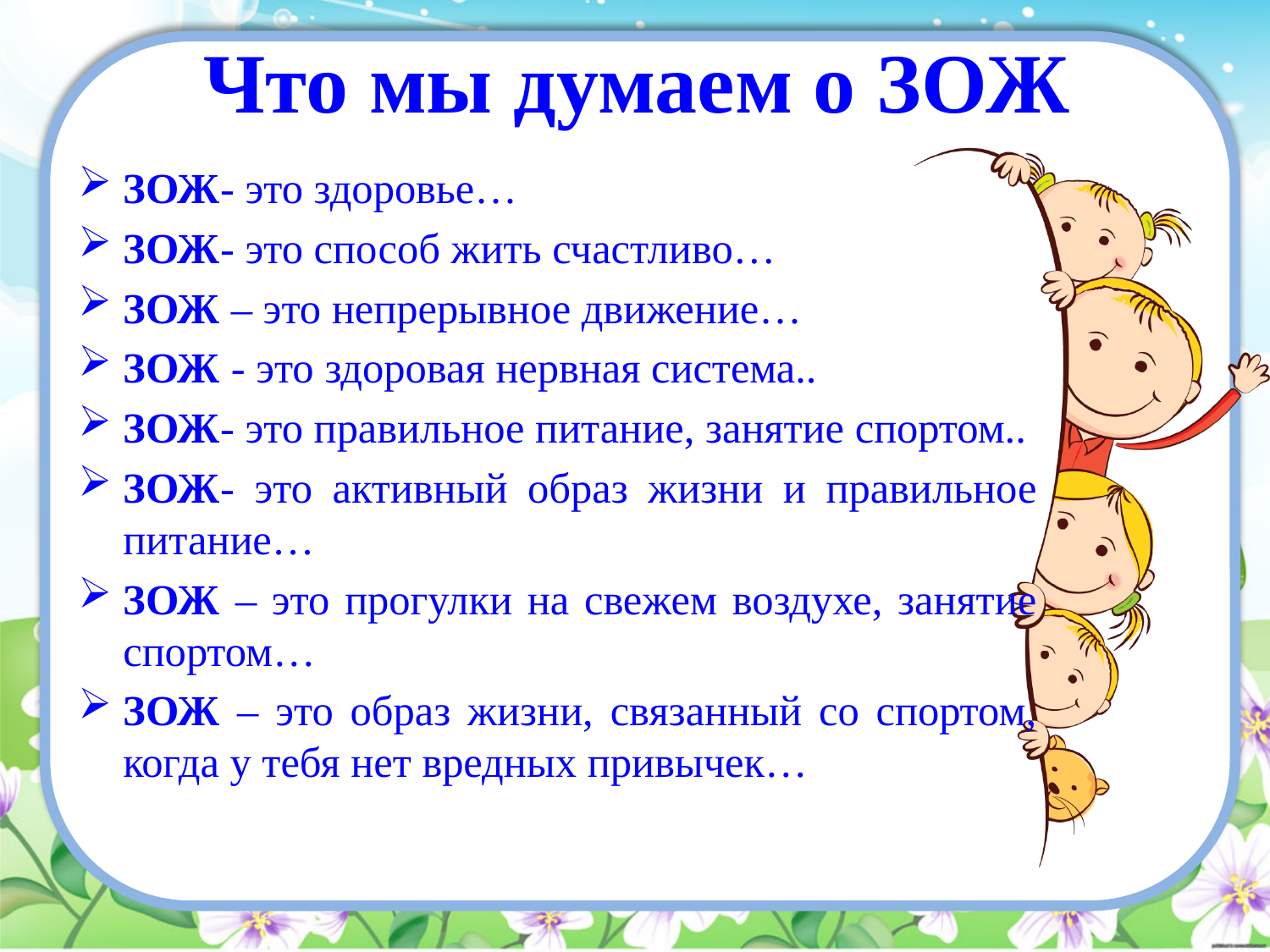

# Что мы думаем о ЗОЖ
ЗОЖ- это здоровье…
ЗОЖ- это способ жить счастливо…
ЗОЖ – это непрерывное движение…
ЗОЖ - это здоровая нервная система..
ЗОЖ- это правильное питание, занятие спортом..
ЗОЖ- это активный образ жизни и правильное питание…
ЗОЖ – это прогулки на свежем воздухе, занятие спортом…
ЗОЖ – это образ жизни, связанный со спортом, когда у тебя нет вредных привычек…